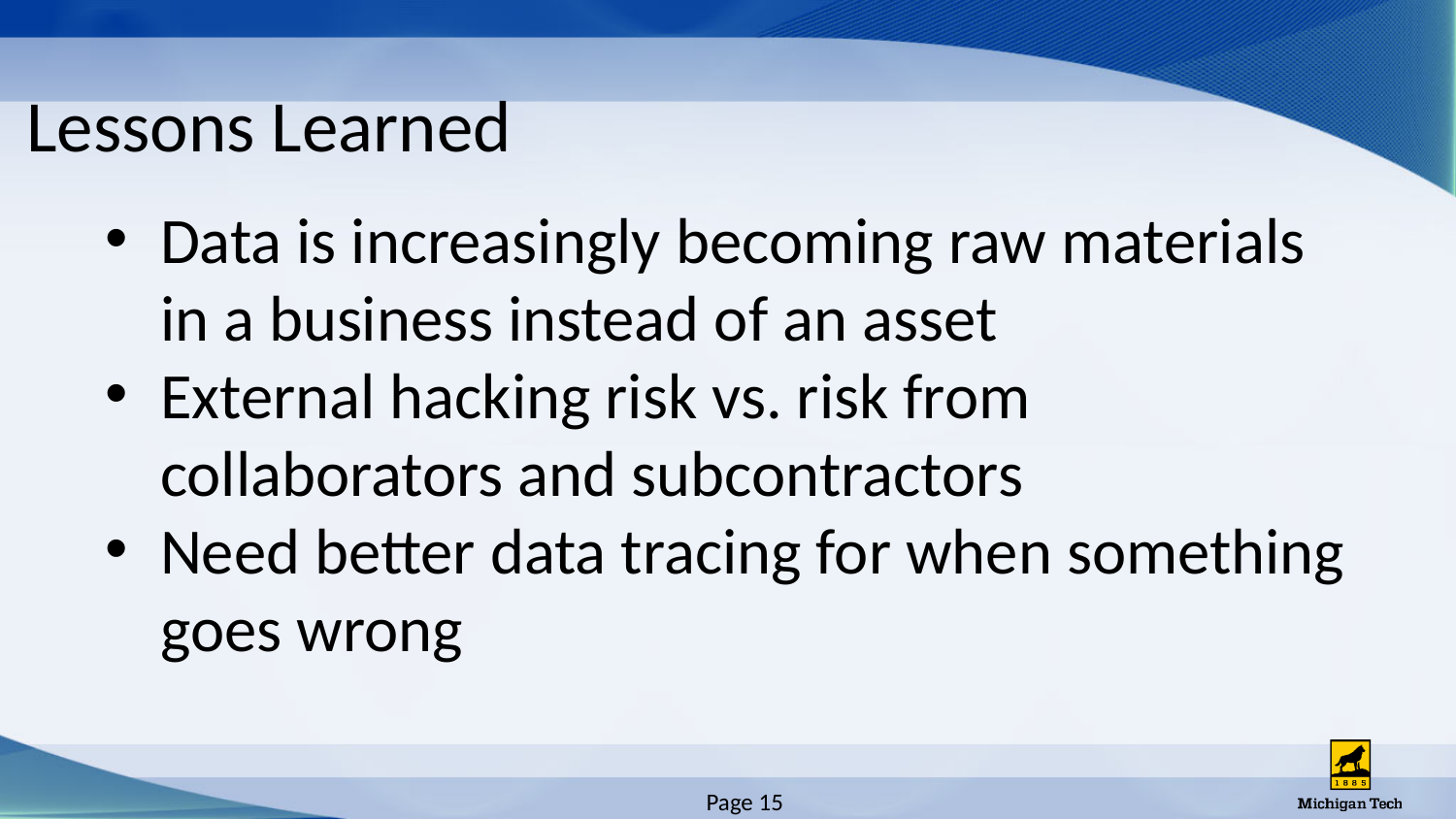

# Lessons Learned
Data is increasingly becoming raw materials in a business instead of an asset
External hacking risk vs. risk from collaborators and subcontractors
Need better data tracing for when something goes wrong